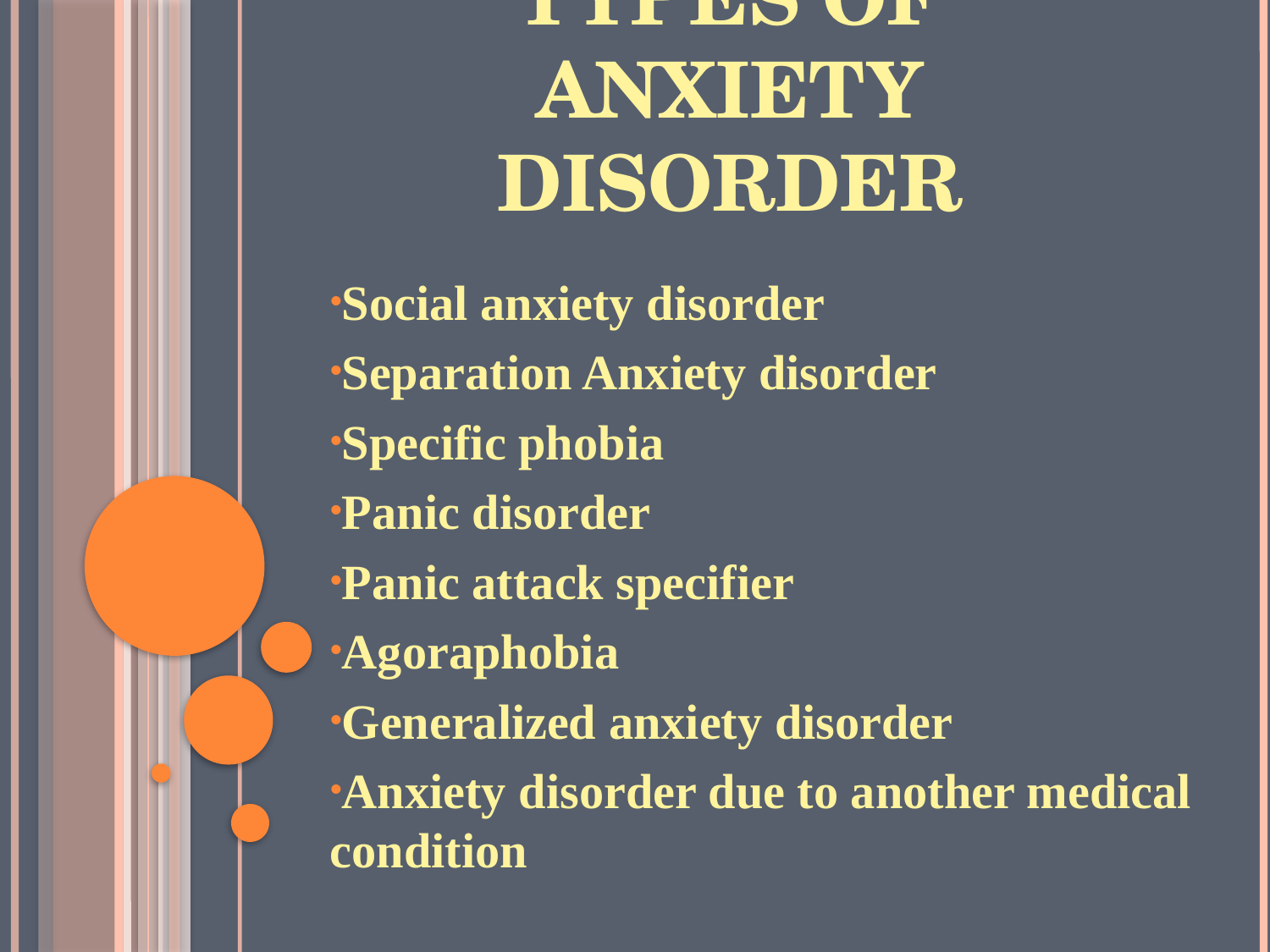

# Types of anxiety disorder
Social anxiety disorder
Separation Anxiety disorder
Specific phobia
Panic disorder
Panic attack specifier
Agoraphobia
Generalized anxiety disorder
Anxiety disorder due to another medical condition